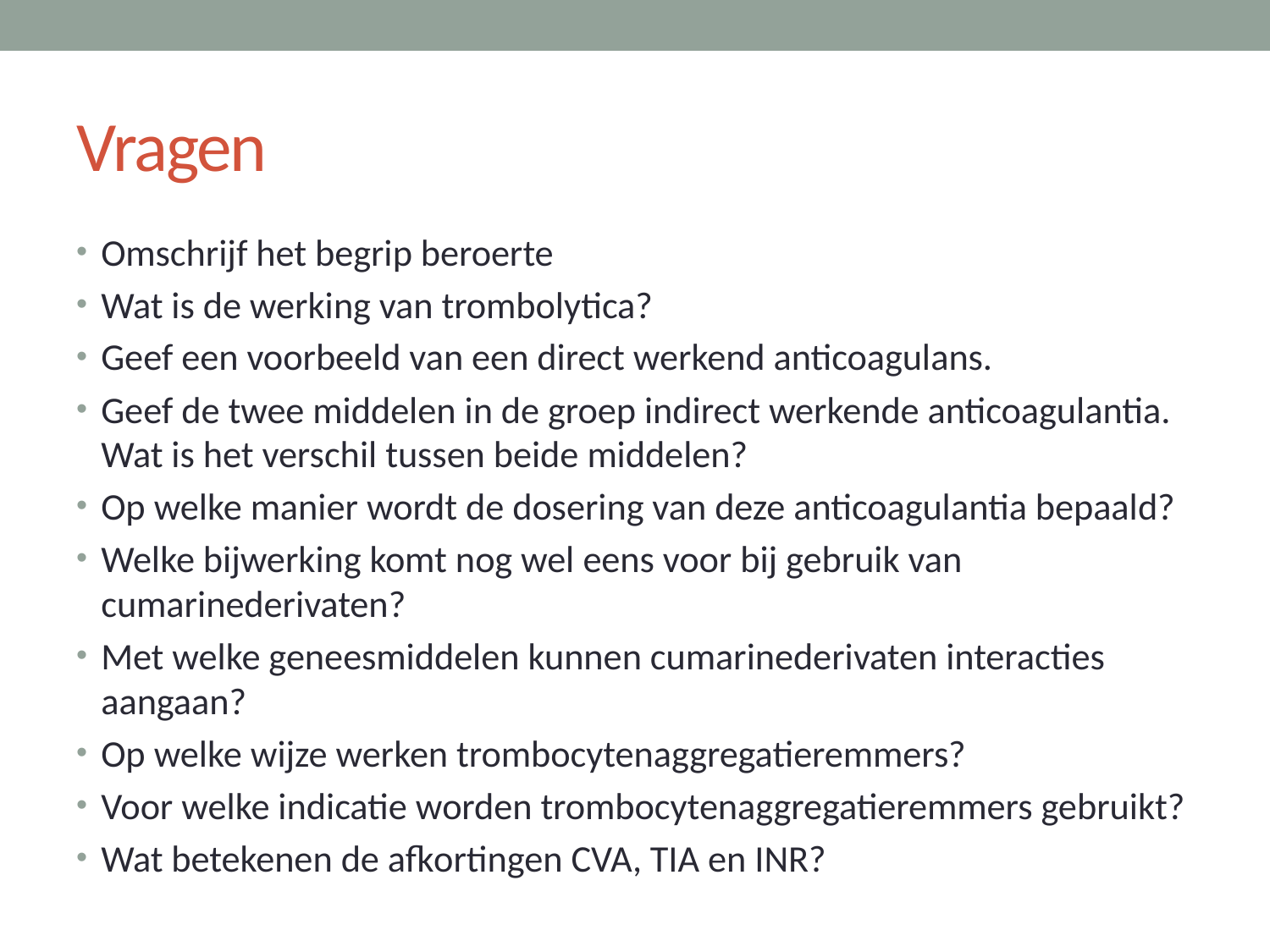

# Vragen
Omschrijf het begrip beroerte
Wat is de werking van trombolytica?
Geef een voorbeeld van een direct werkend anticoagulans.
Geef de twee middelen in de groep indirect werkende anticoagulantia. Wat is het verschil tussen beide middelen?
Op welke manier wordt de dosering van deze anticoagulantia bepaald?
Welke bijwerking komt nog wel eens voor bij gebruik van cumarinederivaten?
Met welke geneesmiddelen kunnen cumarinederivaten interacties aangaan?
Op welke wijze werken trombocytenaggregatieremmers?
Voor welke indicatie worden trombocytenaggregatieremmers gebruikt?
Wat betekenen de afkortingen CVA, TIA en INR?